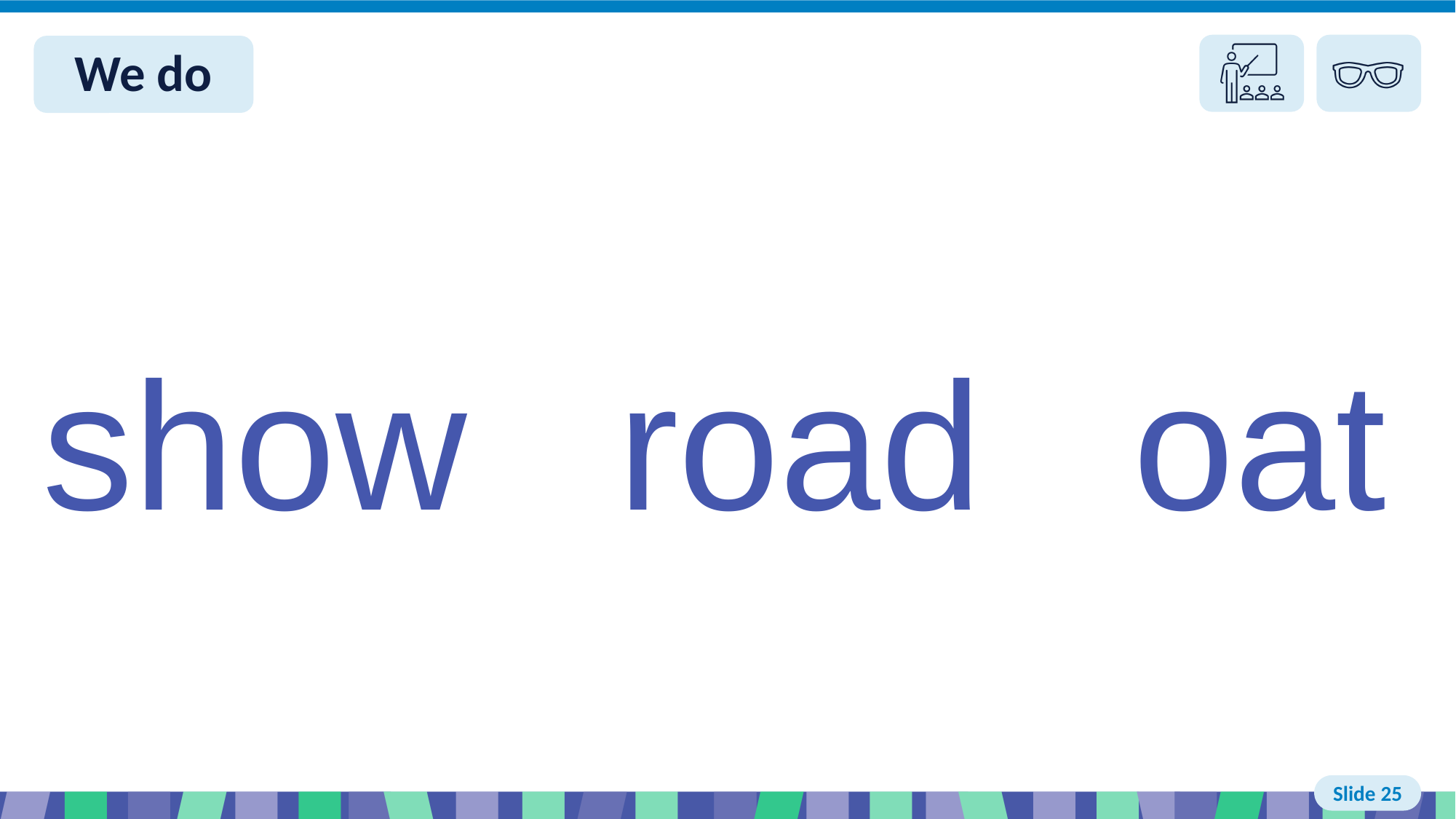

# Slide 25 We do
show   road   oat